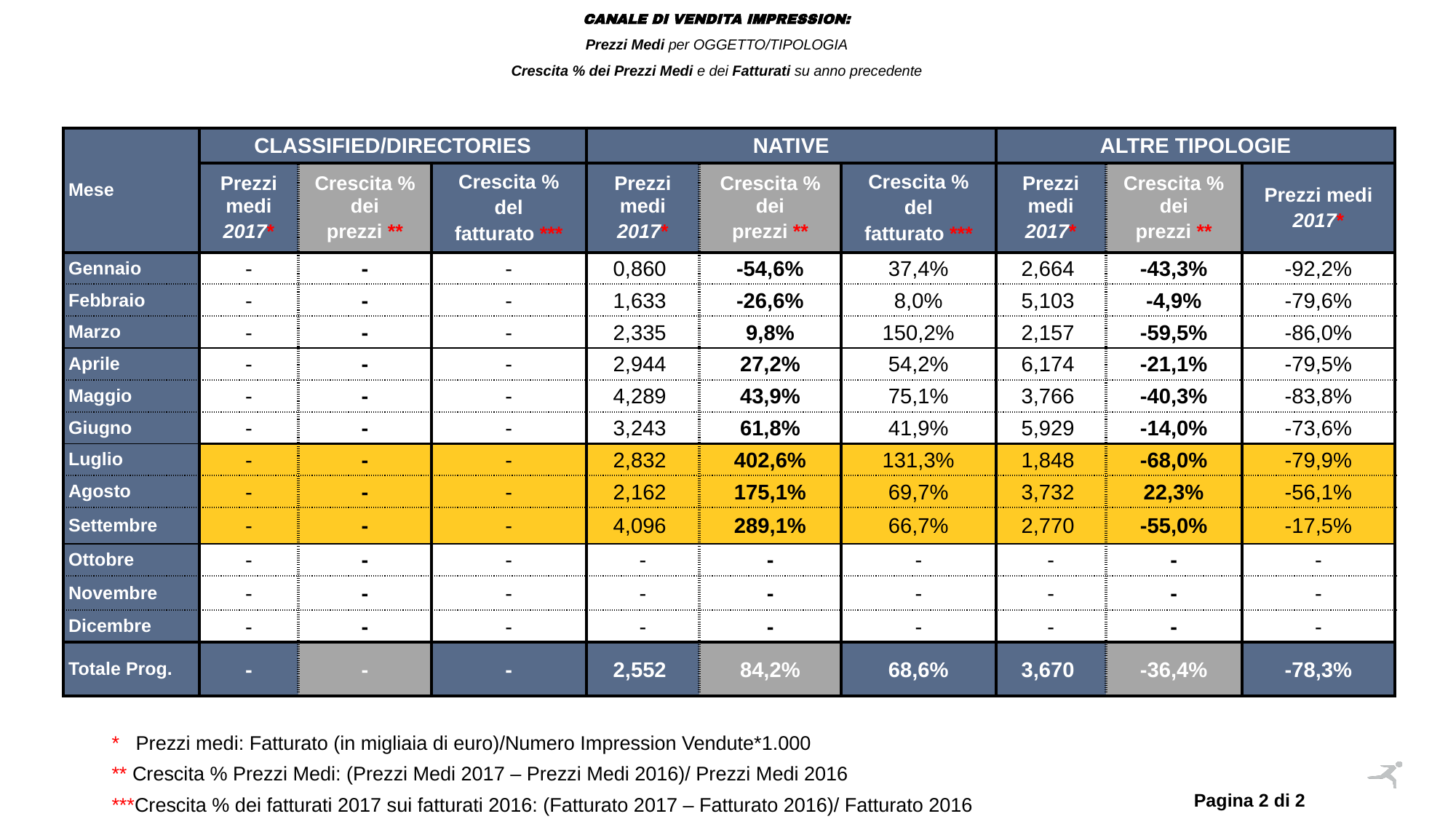

CANALE DI VENDITA IMPRESSION:

Prezzi Medi per OGGETTO/TIPOLOGIA

Crescita % dei Prezzi Medi e dei Fatturati su anno precedente
| Mese | CLASSIFIED/DIRECTORIES |  |  | NATIVE |  |  | ALTRE TIPOLOGIE |  |  |
| --- | --- | --- | --- | --- | --- | --- | --- | --- | --- |
|  | Prezzi medi 2017\* | Crescita % dei prezzi \*\* | Crescita % del fatturato \*\*\* | Prezzi medi 2017\* | Crescita % dei prezzi \*\* | Crescita % del fatturato \*\*\* | Prezzi medi 2017\* | Crescita % dei prezzi \*\* | Prezzi medi 2017\* |
| Gennaio | - | - | - | 0,860 | -54,6% | 37,4% | 2,664 | -43,3% | -92,2% |
| Febbraio | - | - | - | 1,633 | -26,6% | 8,0% | 5,103 | -4,9% | -79,6% |
| Marzo | - | - | - | 2,335 | 9,8% | 150,2% | 2,157 | -59,5% | -86,0% |
| Aprile | - | - | - | 2,944 | 27,2% | 54,2% | 6,174 | -21,1% | -79,5% |
| Maggio | - | - | - | 4,289 | 43,9% | 75,1% | 3,766 | -40,3% | -83,8% |
| Giugno | - | - | - | 3,243 | 61,8% | 41,9% | 5,929 | -14,0% | -73,6% |
| Luglio | - | - | - | 2,832 | 402,6% | 131,3% | 1,848 | -68,0% | -79,9% |
| Agosto | - | - | - | 2,162 | 175,1% | 69,7% | 3,732 | 22,3% | -56,1% |
| Settembre | - | - | - | 4,096 | 289,1% | 66,7% | 2,770 | -55,0% | -17,5% |
| Ottobre | - | - | - | - | - | - | - | - | - |
| Novembre | - | - | - | - | - | - | - | - | - |
| Dicembre | - | - | - | - | - | - | - | - | - |
| Totale Prog. | - | - | - | 2,552 | 84,2% | 68,6% | 3,670 | -36,4% | -78,3% |
*   Prezzi medi: Fatturato (in migliaia di euro)/Numero Impression Vendute*1.000

** Crescita % Prezzi Medi: (Prezzi Medi 2017 – Prezzi Medi 2016)/ Prezzi Medi 2016

***Crescita % dei fatturati 2017 sui fatturati 2016: (Fatturato 2017 – Fatturato 2016)/ Fatturato 2016
Pagina 2 di 2